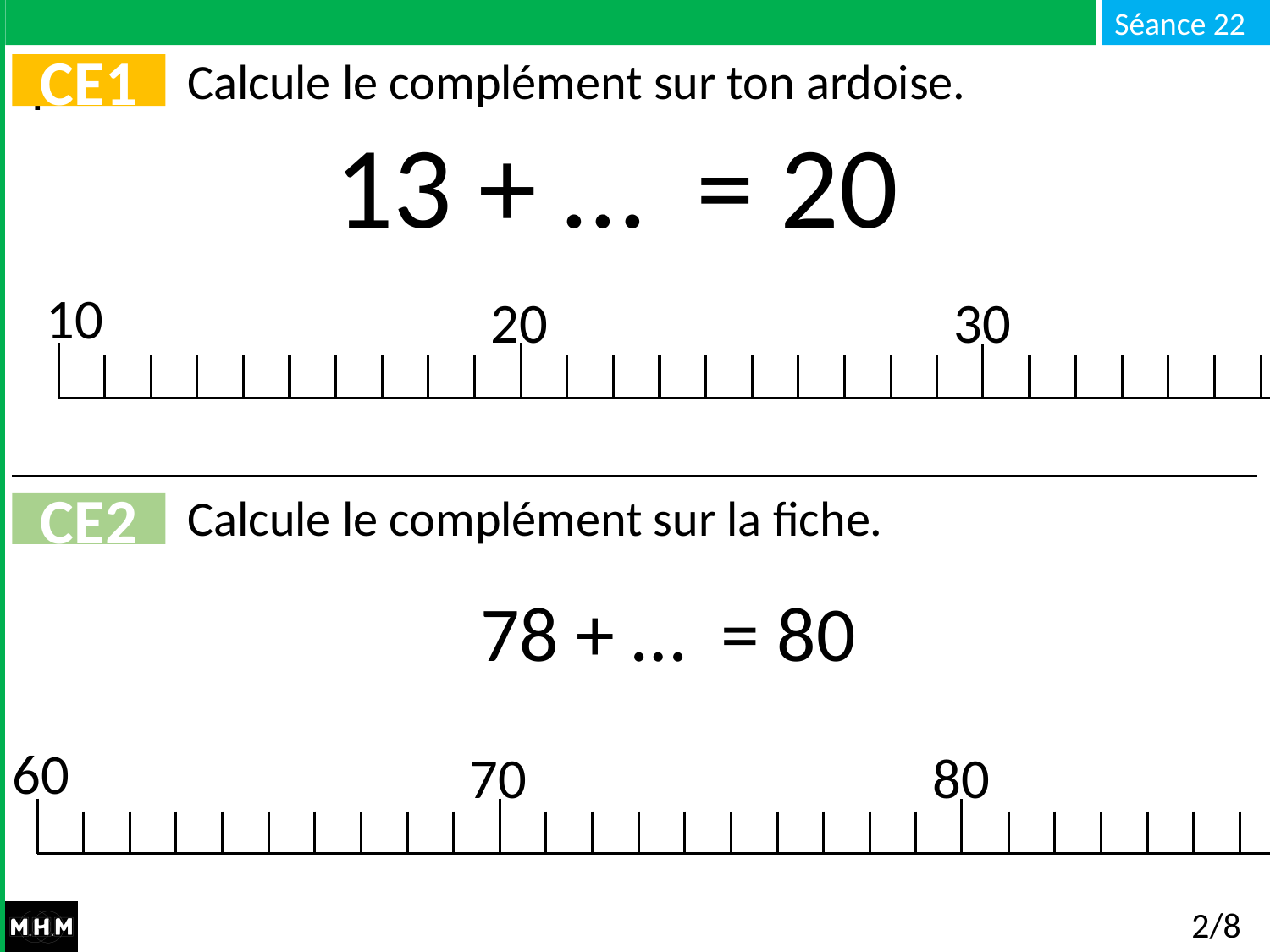

# Calcule le complément sur ton ardoise.
CE1
 13 + …  = 20
10
30
20
Calcule le complément sur la fiche.
CE2
 78 + …  = 80
60
80
70
2/8